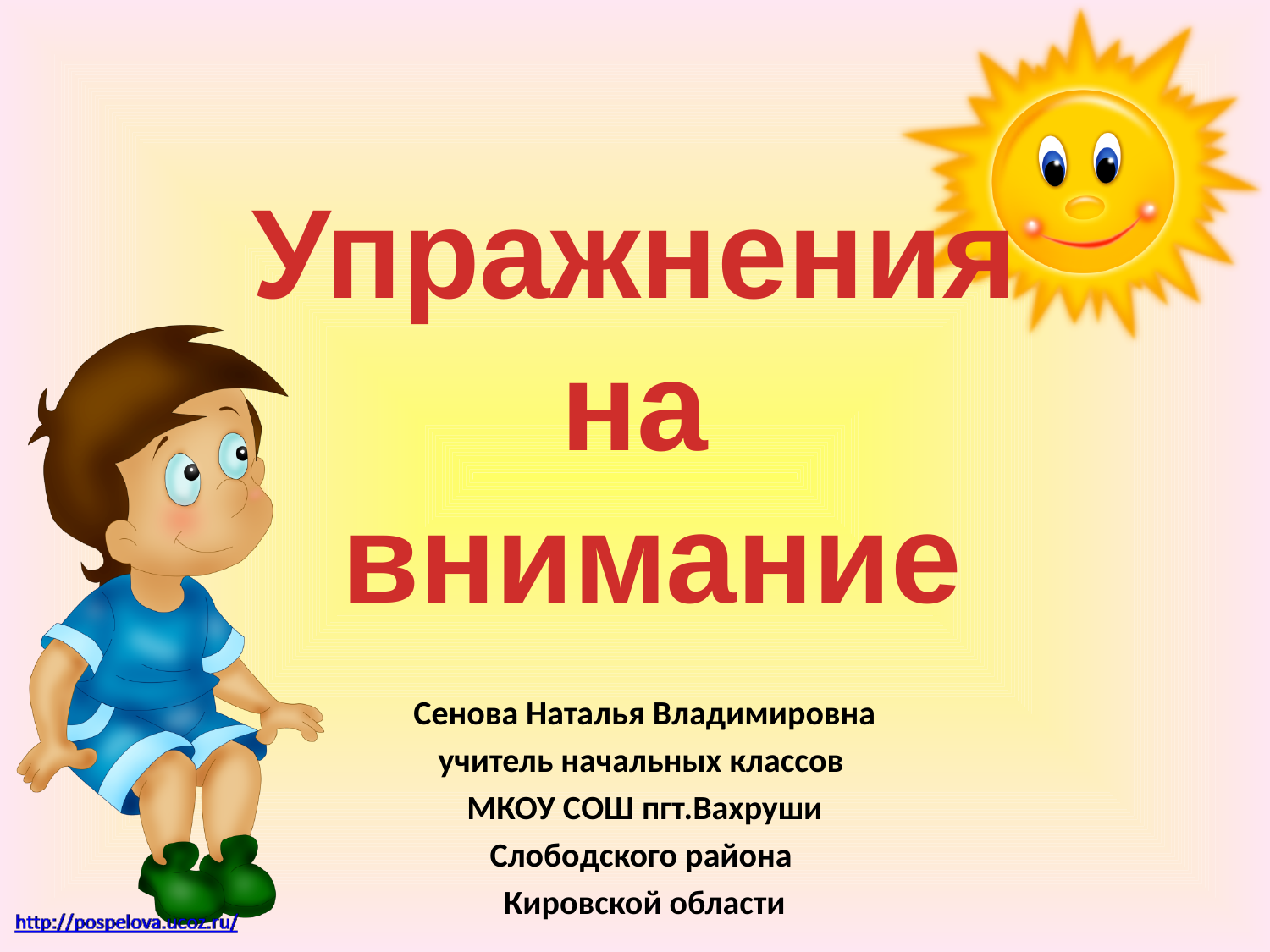

# Упражнения на внимание
Сенова Наталья Владимировна
учитель начальных классов
МКОУ СОШ пгт.Вахруши
Слободского района
Кировской области